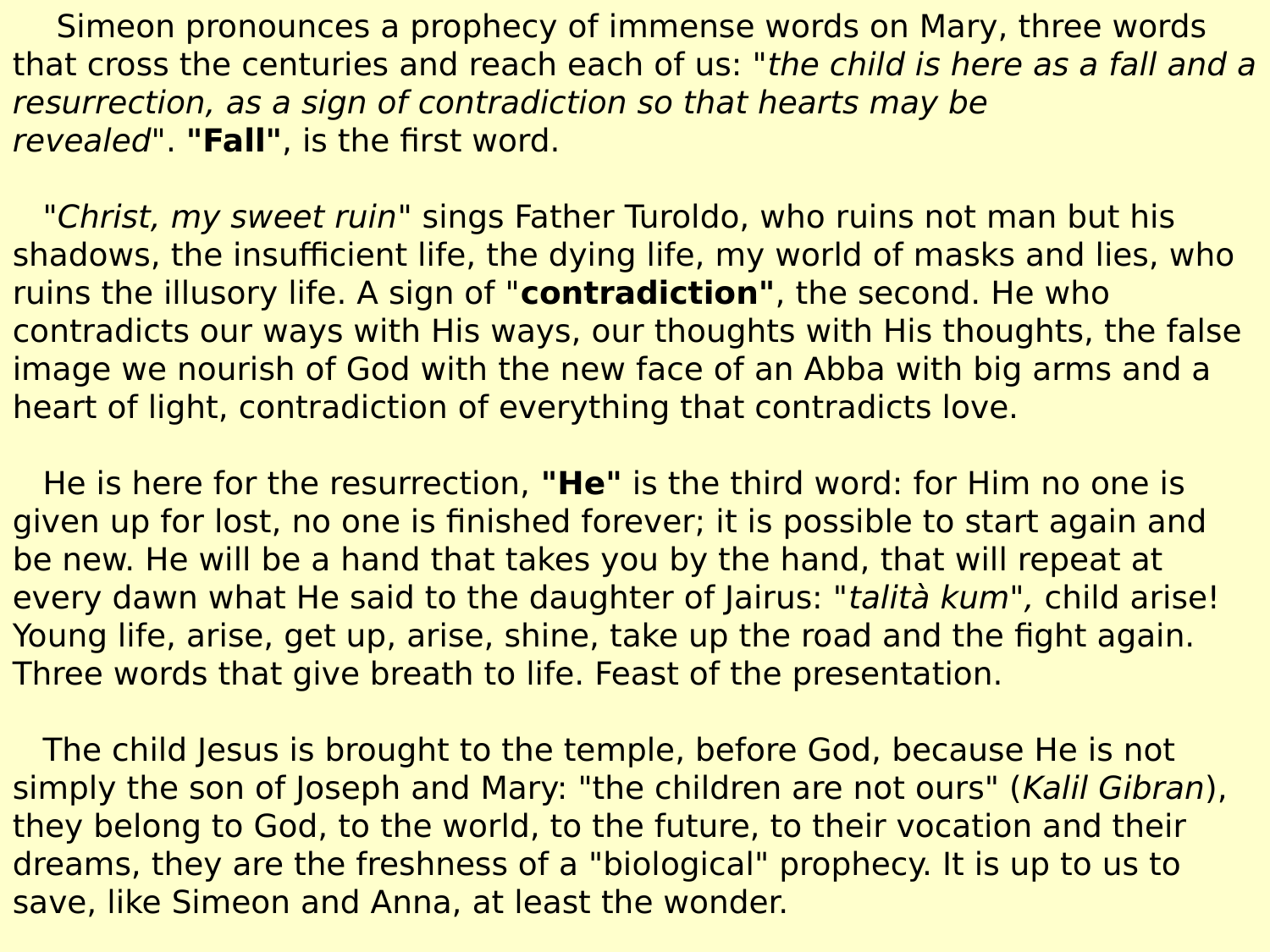

Simeon pronounces a prophecy of immense words on Mary, three words that cross the centuries and reach each of us: "the child is here as a fall and a resurrection, as a sign of contradiction so that hearts may be revealed". "Fall", is the first word.

   "Christ, my sweet ruin" sings Father Turoldo, who ruins not man but his shadows, the insufficient life, the dying life, my world of masks and lies, who ruins the illusory life. A sign of "contradiction", the second. He who contradicts our ways with His ways, our thoughts with His thoughts, the false image we nourish of God with the new face of an Abba with big arms and a heart of light, contradiction of everything that contradicts love.

   He is here for the resurrection, "He" is the third word: for Him no one is given up for lost, no one is finished forever; it is possible to start again and be new. He will be a hand that takes you by the hand, that will repeat at every dawn what He said to the daughter of Jairus: "talità kum", child arise! Young life, arise, get up, arise, shine, take up the road and the fight again. Three words that give breath to life. Feast of the presentation.

   The child Jesus is brought to the temple, before God, because He is not simply the son of Joseph and Mary: "the children are not ours" (Kalil Gibran), they belong to God, to the world, to the future, to their vocation and their dreams, they are the freshness of a "biological" prophecy. It is up to us to save, like Simeon and Anna, at least the wonder.